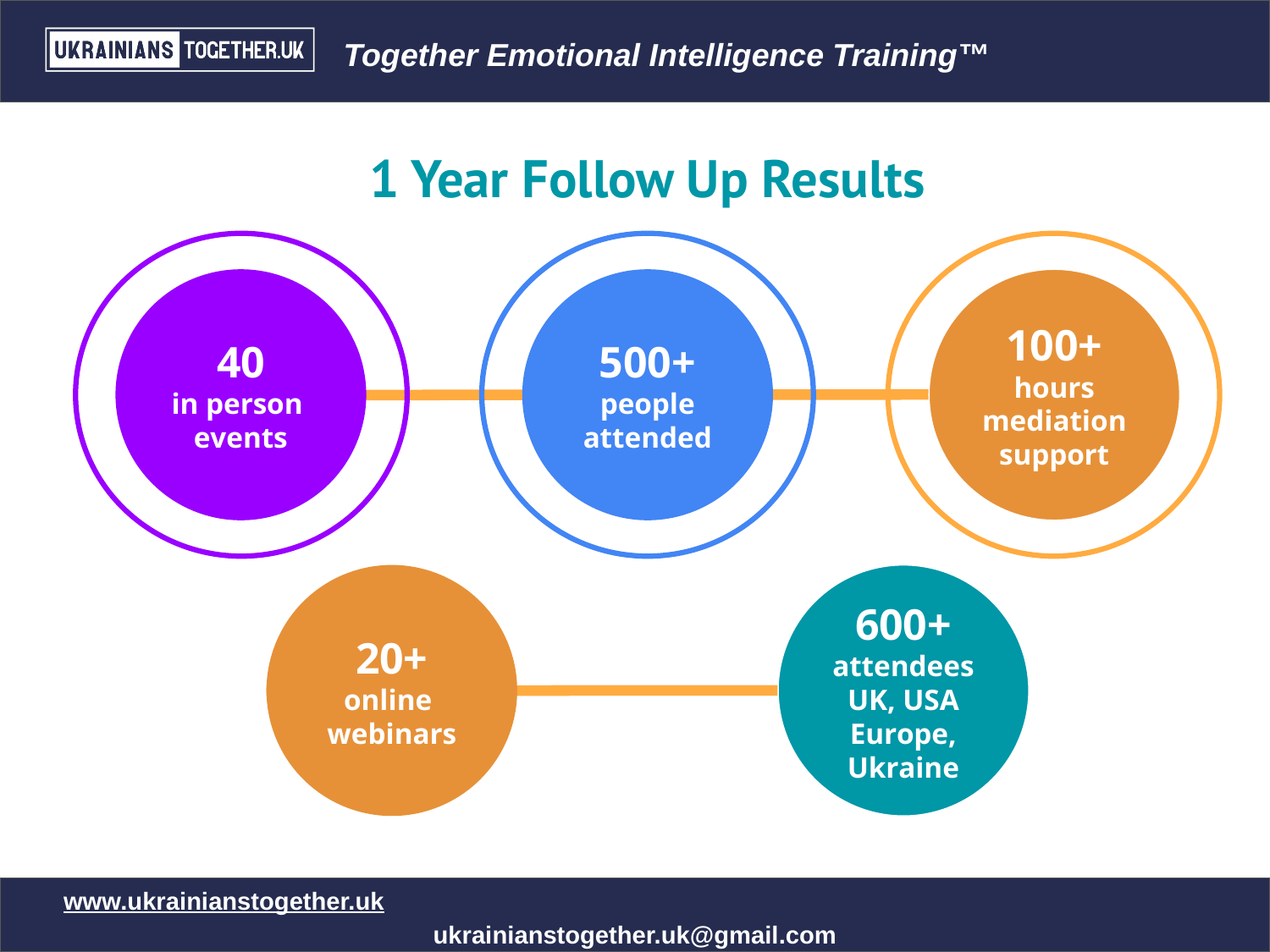

1 Year Follow Up Results

40
in person
events
500+ people attended
100+
hours mediation
support
20+
online
webinars
600+
attendees UK, USA Europe, Ukraine